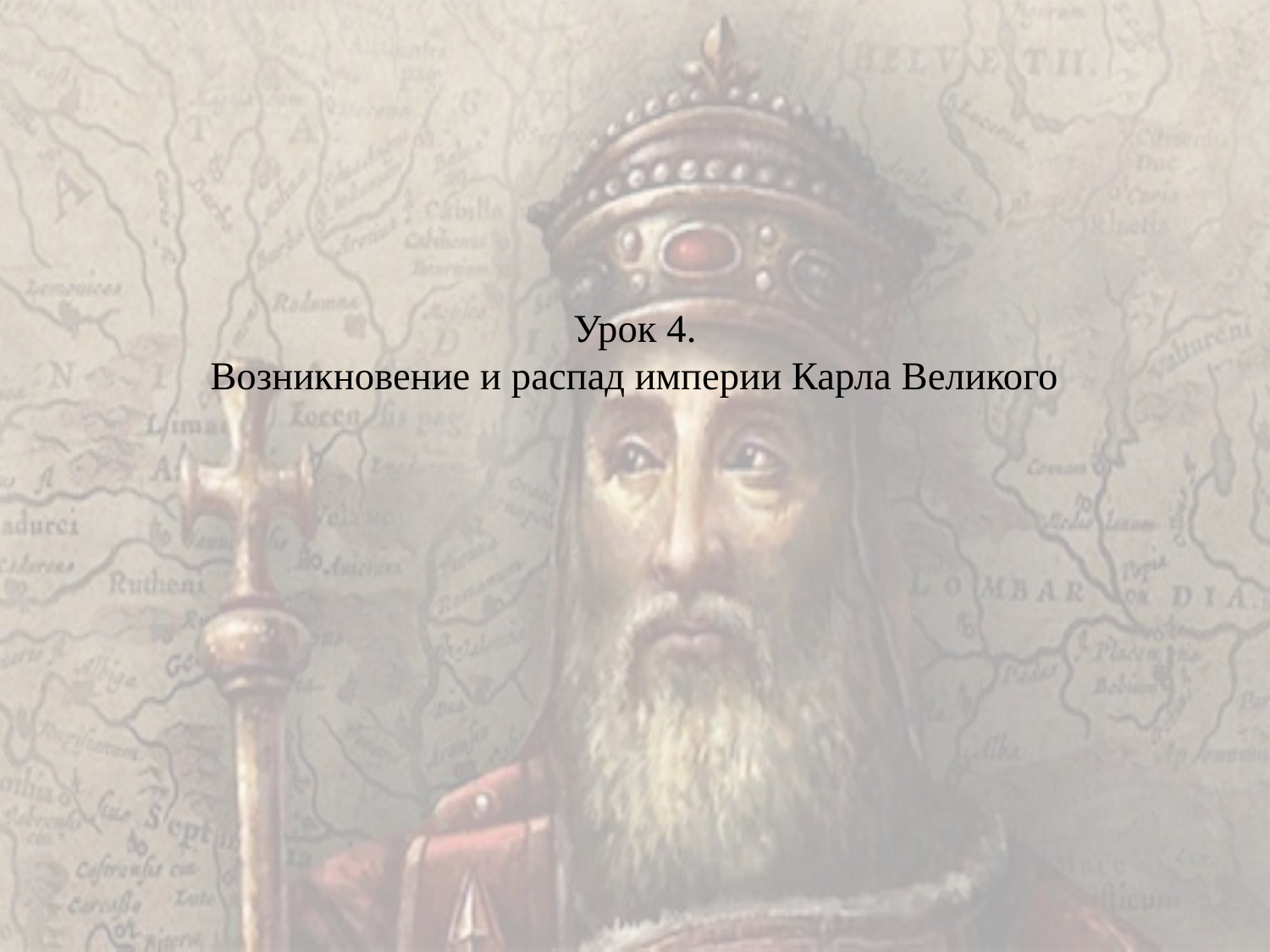

# Урок 4. Возникновение и распад империи Карла Великого